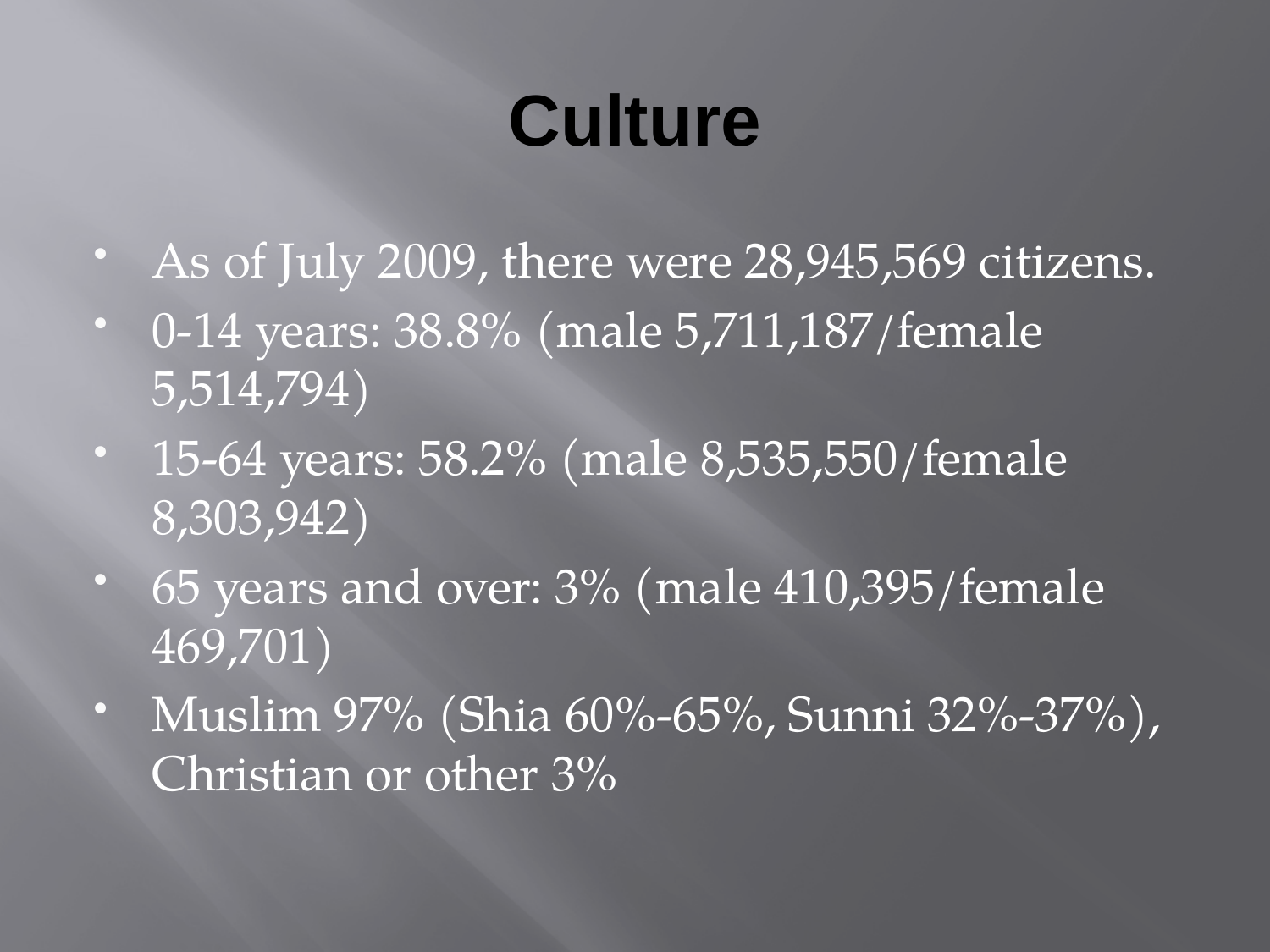

# Culture
As of July 2009, there were 28,945,569 citizens.
0-14 years: 38.8% (male 5,711,187/female 5,514,794)
15-64 years: 58.2% (male 8,535,550/female 8,303,942)
65 years and over: 3% (male 410,395/female 469,701)
Muslim 97% (Shia 60%-65%, Sunni 32%-37%), Christian or other 3%